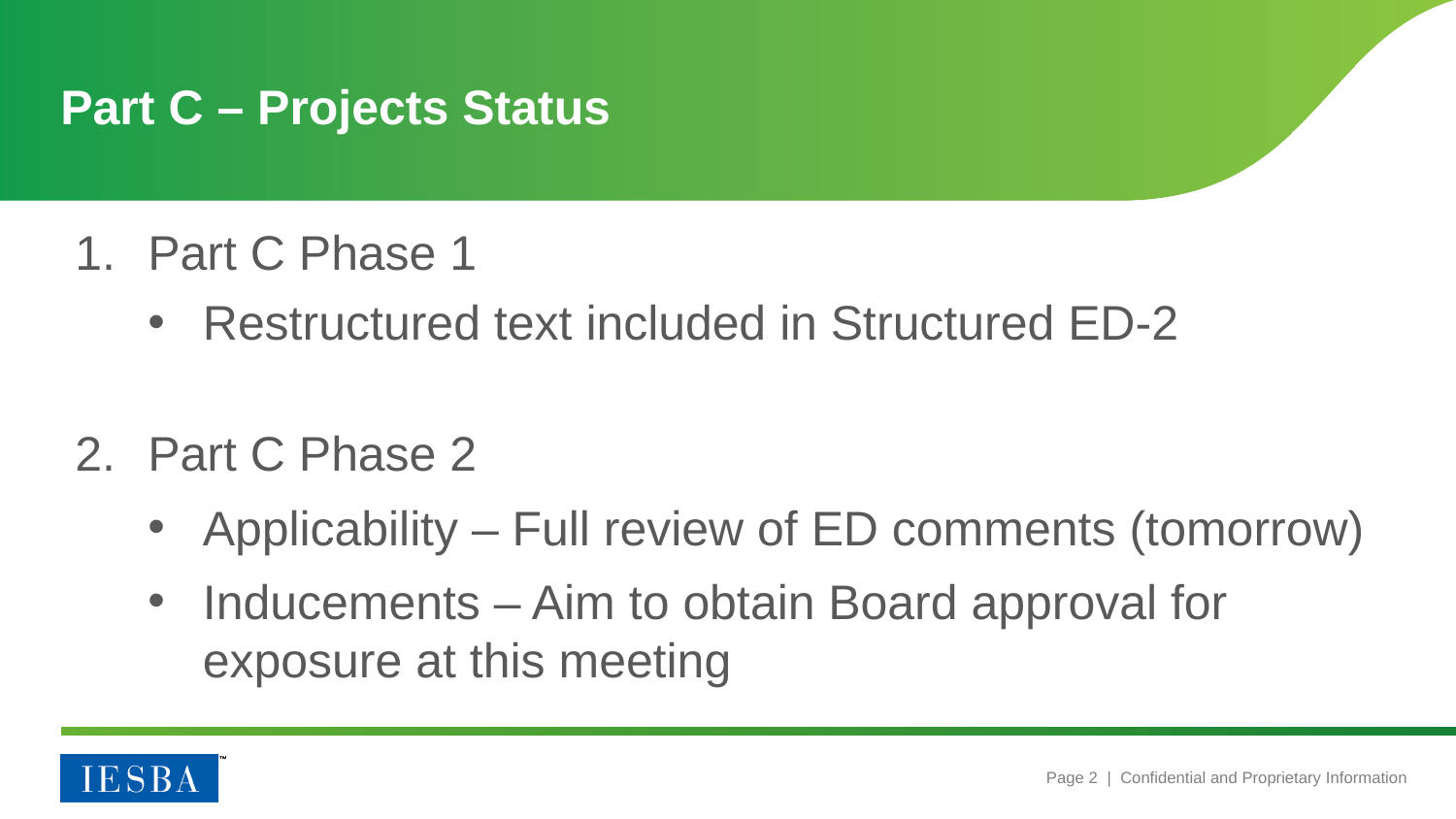

# Part C – Projects Status
Part C Phase 1
Restructured text included in Structured ED-2

Part C Phase 2
Applicability – Full review of ED comments (tomorrow)
Inducements – Aim to obtain Board approval for exposure at this meeting